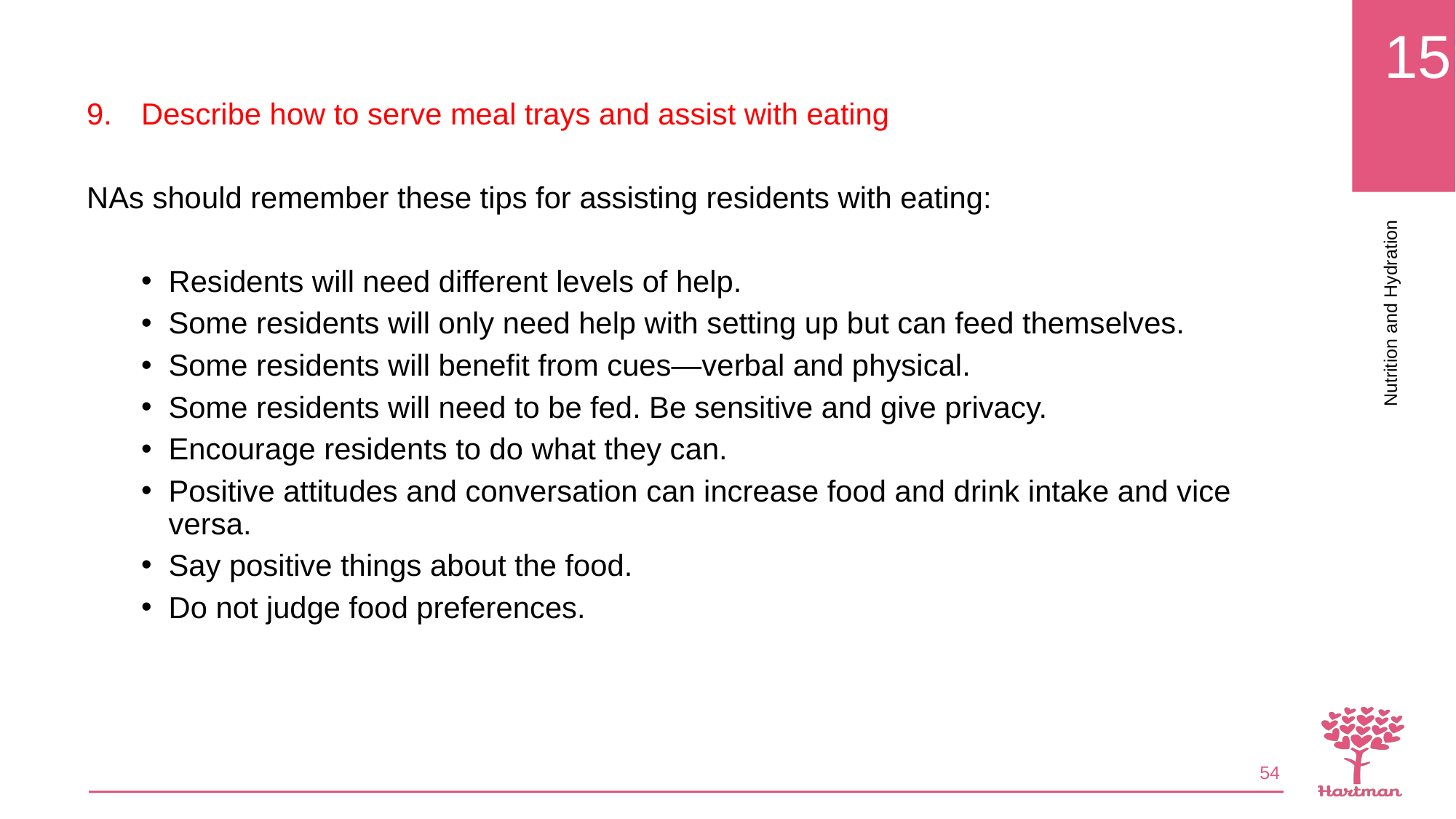

Describe how to serve meal trays and assist with eating

NAs should remember these tips for assisting residents with eating:

Residents will need different levels of help.
Some residents will only need help with setting up but can feed themselves.
Some residents will benefit from cues—verbal and physical.
Some residents will need to be fed. Be sensitive and give privacy.
Encourage residents to do what they can.
Positive attitudes and conversation can increase food and drink intake and vice versa.
Say positive things about the food.
Do not judge food preferences.

54